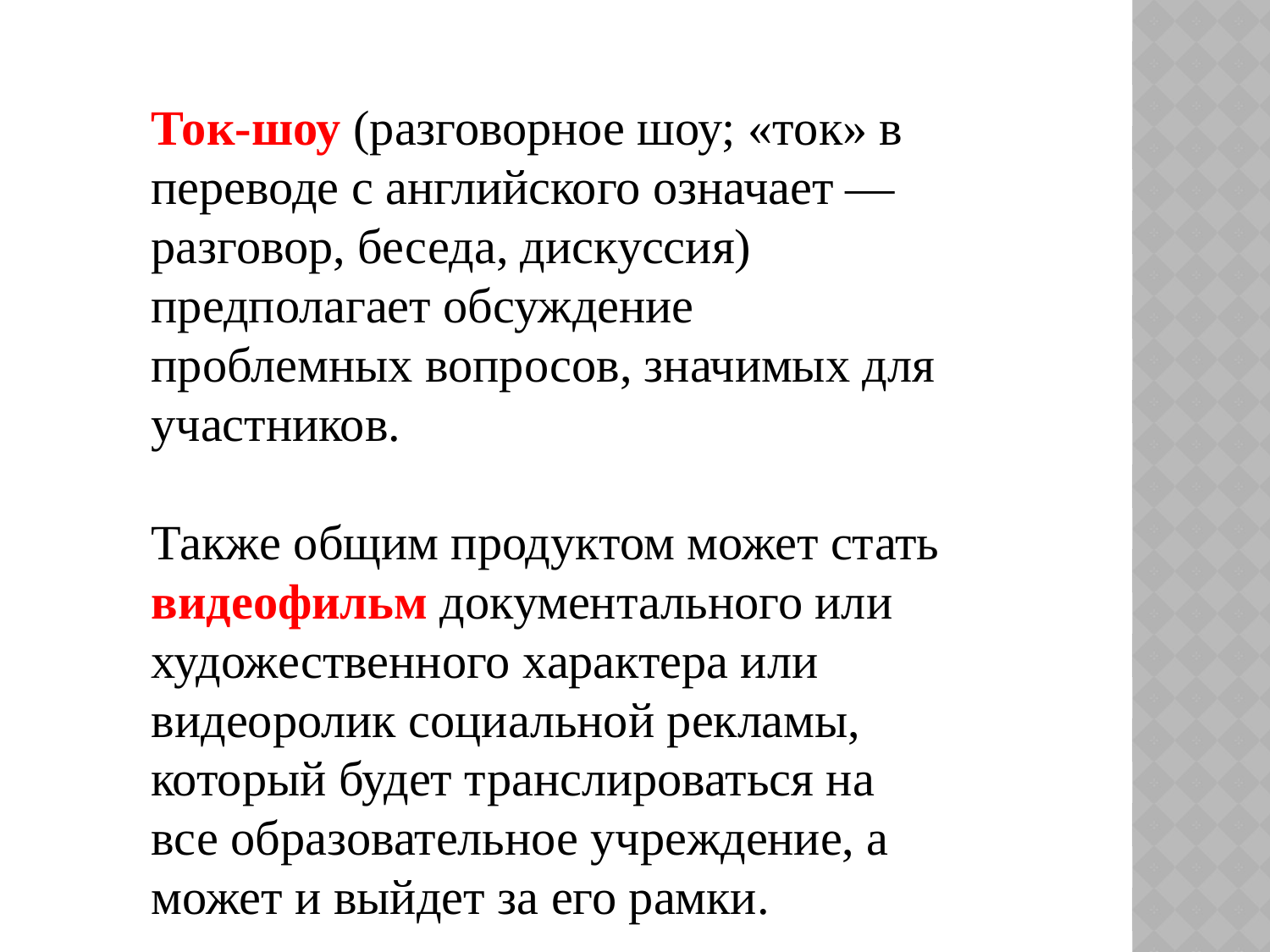

Ток-шоу (разговорное шоу; «ток» в переводе с английского означает — разговор, беседа, дискуссия) предполагает обсуждение проблемных вопросов, значимых для участников.

Также общим продуктом может стать видеофильм документального или художественного характера или видеоролик социальной рекламы, который будет транслироваться на все образовательное учреждение, а может и выйдет за его рамки.